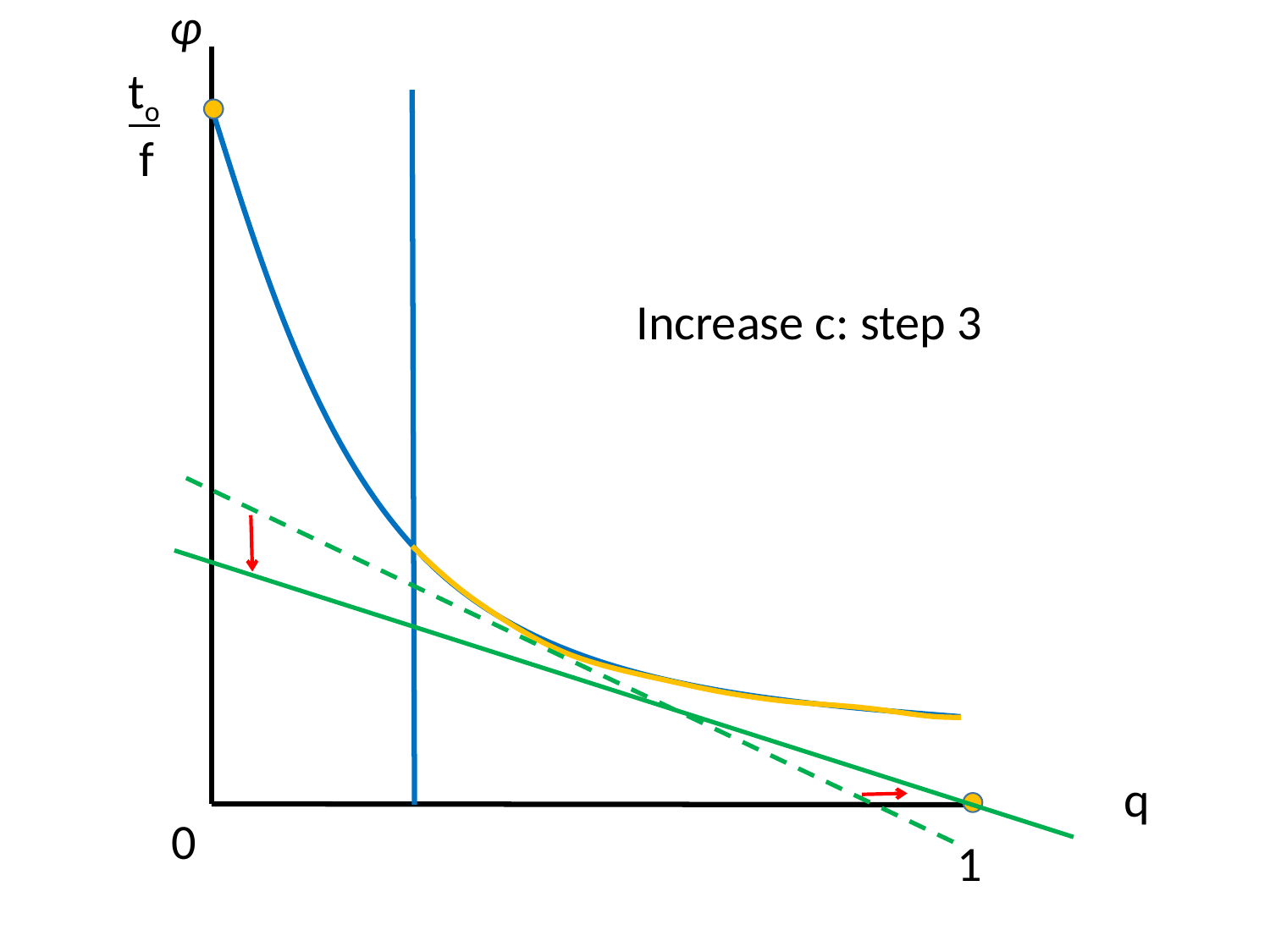

φ
to
 f

Increase c: step 3

q

0
1